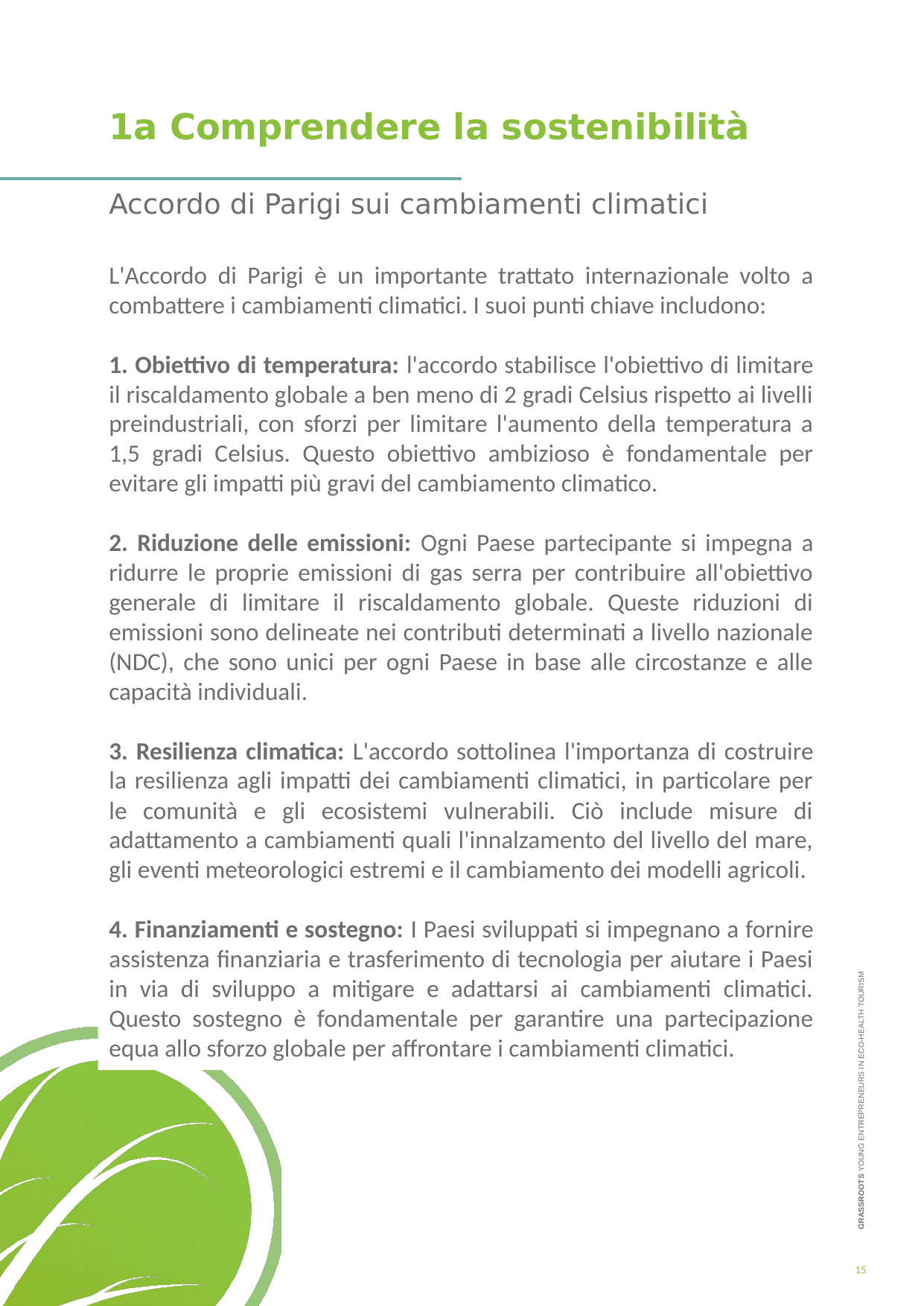

1a Comprendere la sostenibilità
Accordo di Parigi sui cambiamenti climatici
L'Accordo di Parigi è un importante trattato internazionale volto a combattere i cambiamenti climatici. I suoi punti chiave includono:

1. Obiettivo di temperatura: l'accordo stabilisce l'obiettivo di limitare il riscaldamento globale a ben meno di 2 gradi Celsius rispetto ai livelli preindustriali, con sforzi per limitare l'aumento della temperatura a 1,5 gradi Celsius. Questo obiettivo ambizioso è fondamentale per evitare gli impatti più gravi del cambiamento climatico.

2. Riduzione delle emissioni: Ogni Paese partecipante si impegna a ridurre le proprie emissioni di gas serra per contribuire all'obiettivo generale di limitare il riscaldamento globale. Queste riduzioni di emissioni sono delineate nei contributi determinati a livello nazionale (NDC), che sono unici per ogni Paese in base alle circostanze e alle capacità individuali.

3. Resilienza climatica: L'accordo sottolinea l'importanza di costruire la resilienza agli impatti dei cambiamenti climatici, in particolare per le comunità e gli ecosistemi vulnerabili. Ciò include misure di adattamento a cambiamenti quali l'innalzamento del livello del mare, gli eventi meteorologici estremi e il cambiamento dei modelli agricoli.

4. Finanziamenti e sostegno: I Paesi sviluppati si impegnano a fornire assistenza finanziaria e trasferimento di tecnologia per aiutare i Paesi in via di sviluppo a mitigare e adattarsi ai cambiamenti climatici. Questo sostegno è fondamentale per garantire una partecipazione equa allo sforzo globale per affrontare i cambiamenti climatici.

15